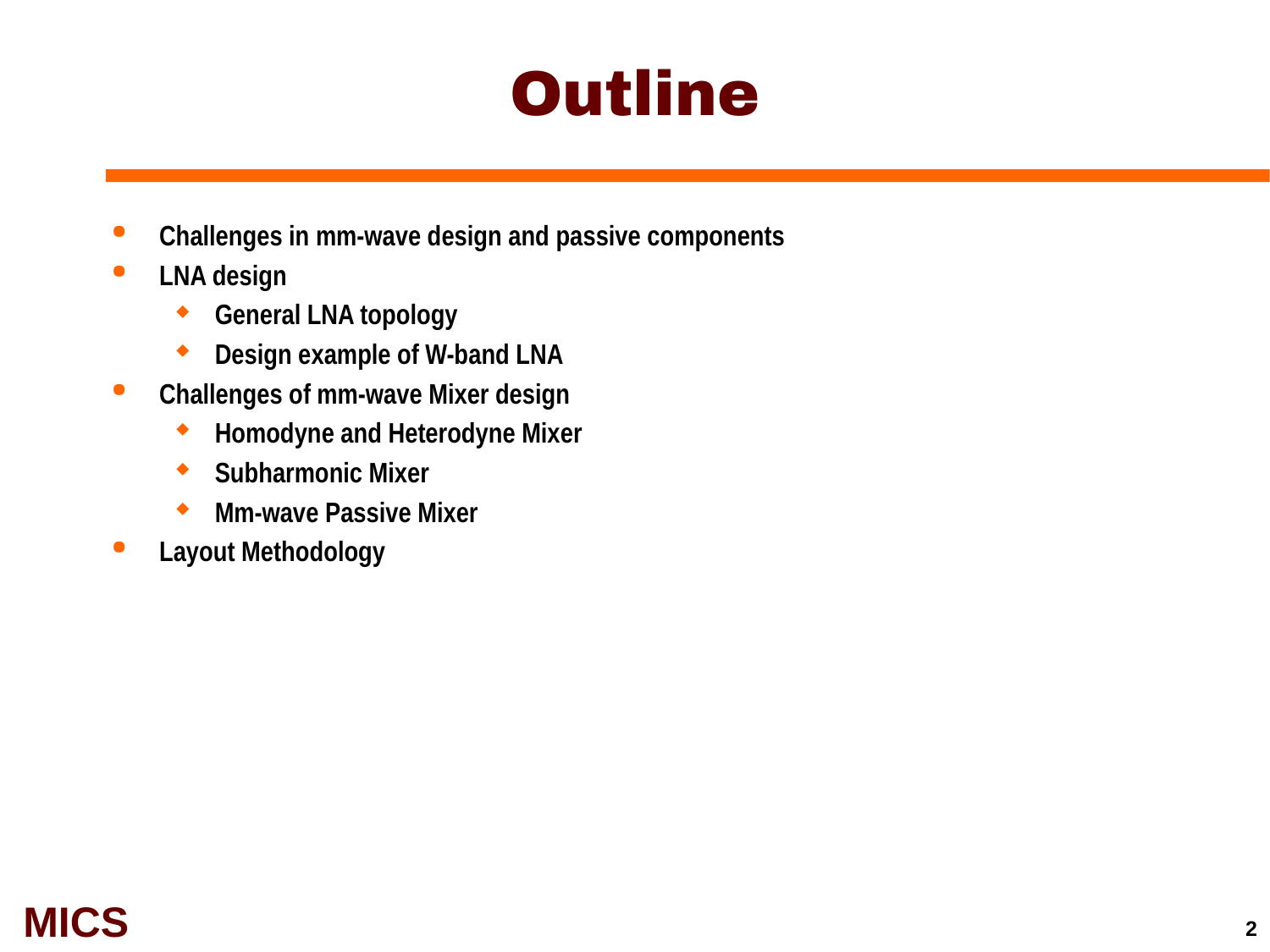

# Outline
Challenges in mm-wave design and passive components
LNA design
General LNA topology
Design example of W-band LNA
Challenges of mm-wave Mixer design
Homodyne and Heterodyne Mixer
Subharmonic Mixer
Mm-wave Passive Mixer
Layout Methodology

2